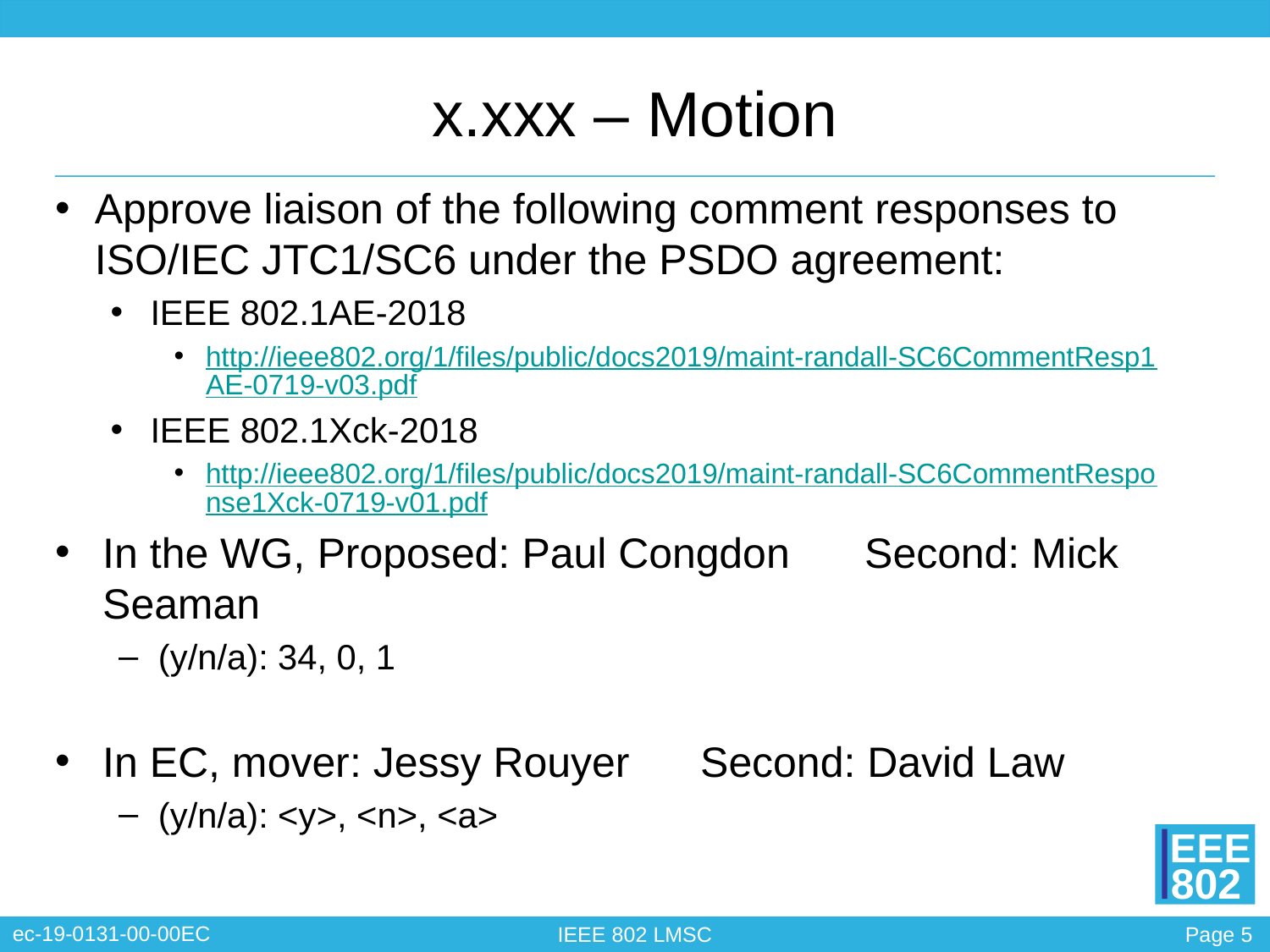

# x.xxx – Motion
Approve liaison of the following comment responses to ISO/IEC JTC1/SC6 under the PSDO agreement:
IEEE 802.1AE-2018
http://ieee802.org/1/files/public/docs2019/maint-randall-SC6CommentResp1AE-0719-v03.pdf
IEEE 802.1Xck-2018
http://ieee802.org/1/files/public/docs2019/maint-randall-SC6CommentResponse1Xck-0719-v01.pdf
In the WG, Proposed: Paul Congdon	Second: Mick Seaman
(y/n/a): 34, 0, 1

In EC, mover: Jessy Rouyer      Second: David Law
(y/n/a): <y>, <n>, <a>